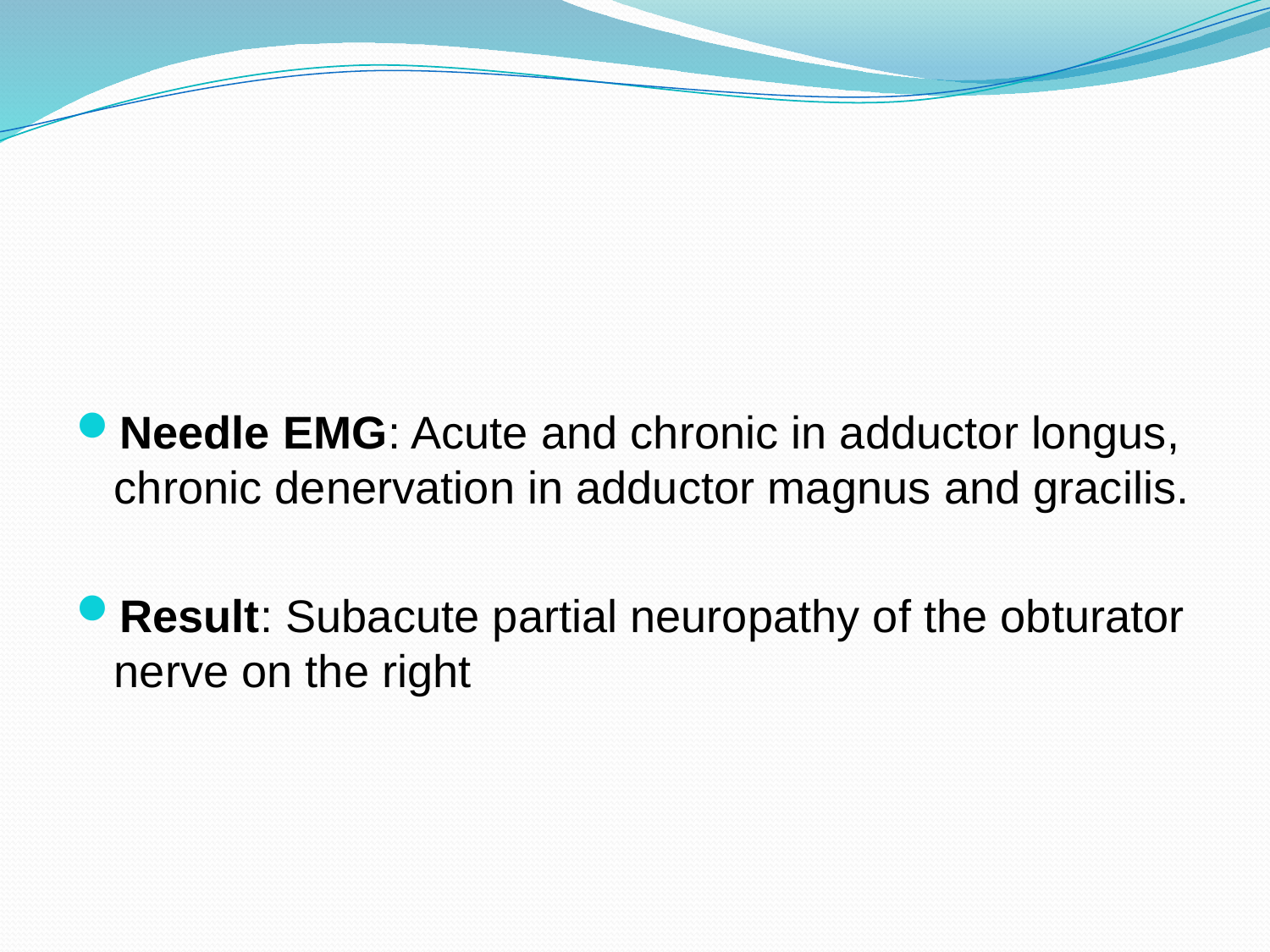

#

Needle EMG: Acute and chronic in adductor longus, chronic denervation in adductor magnus and gracilis.

Result: Subacute partial neuropathy of the obturator nerve on the right